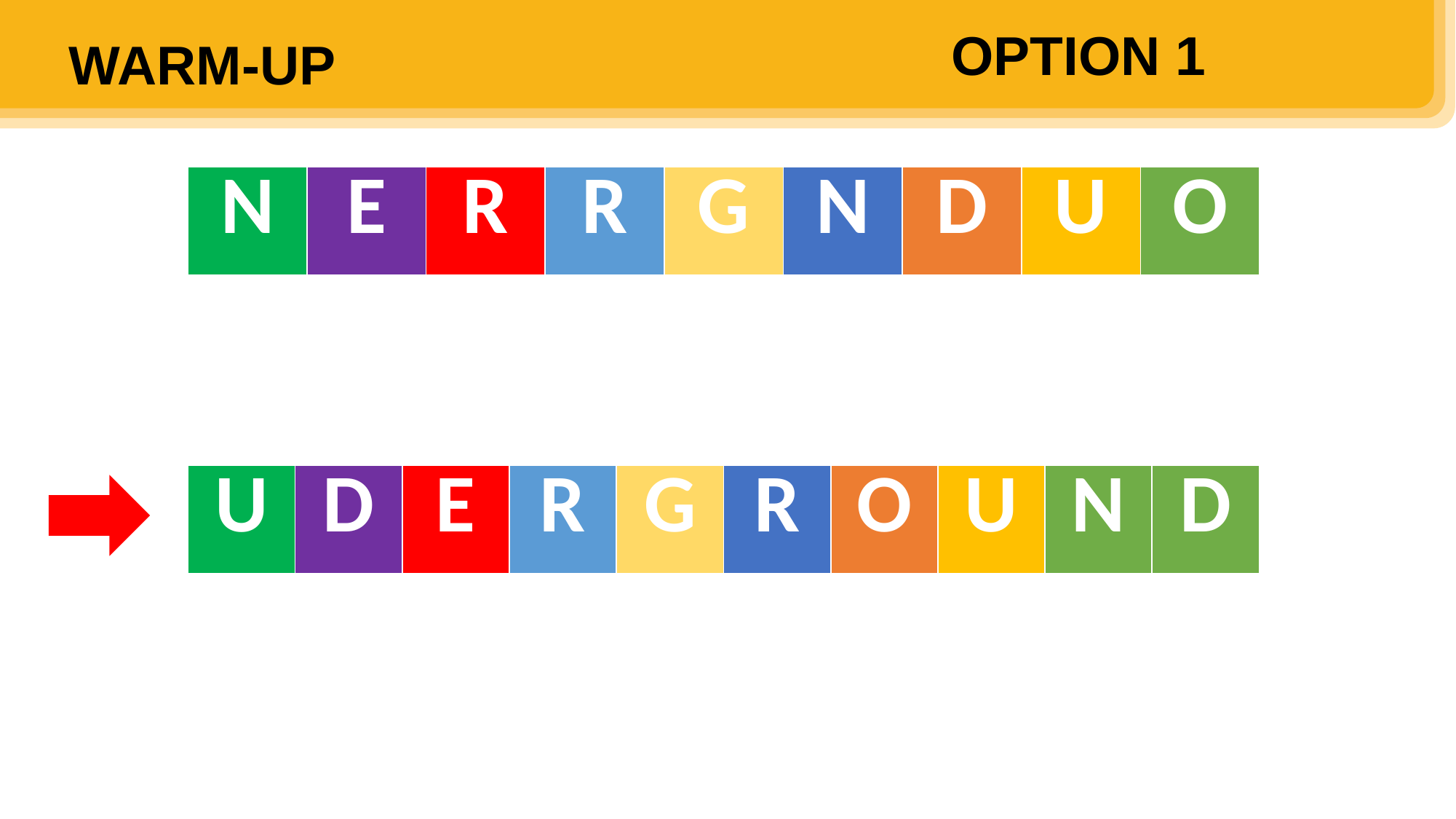

OPTION 1
WARM-UP
| N | E | R | R | G | N | D | U | O |
| --- | --- | --- | --- | --- | --- | --- | --- | --- |
| U | D | E | R | G | R | O | U | N | D |
| --- | --- | --- | --- | --- | --- | --- | --- | --- | --- |